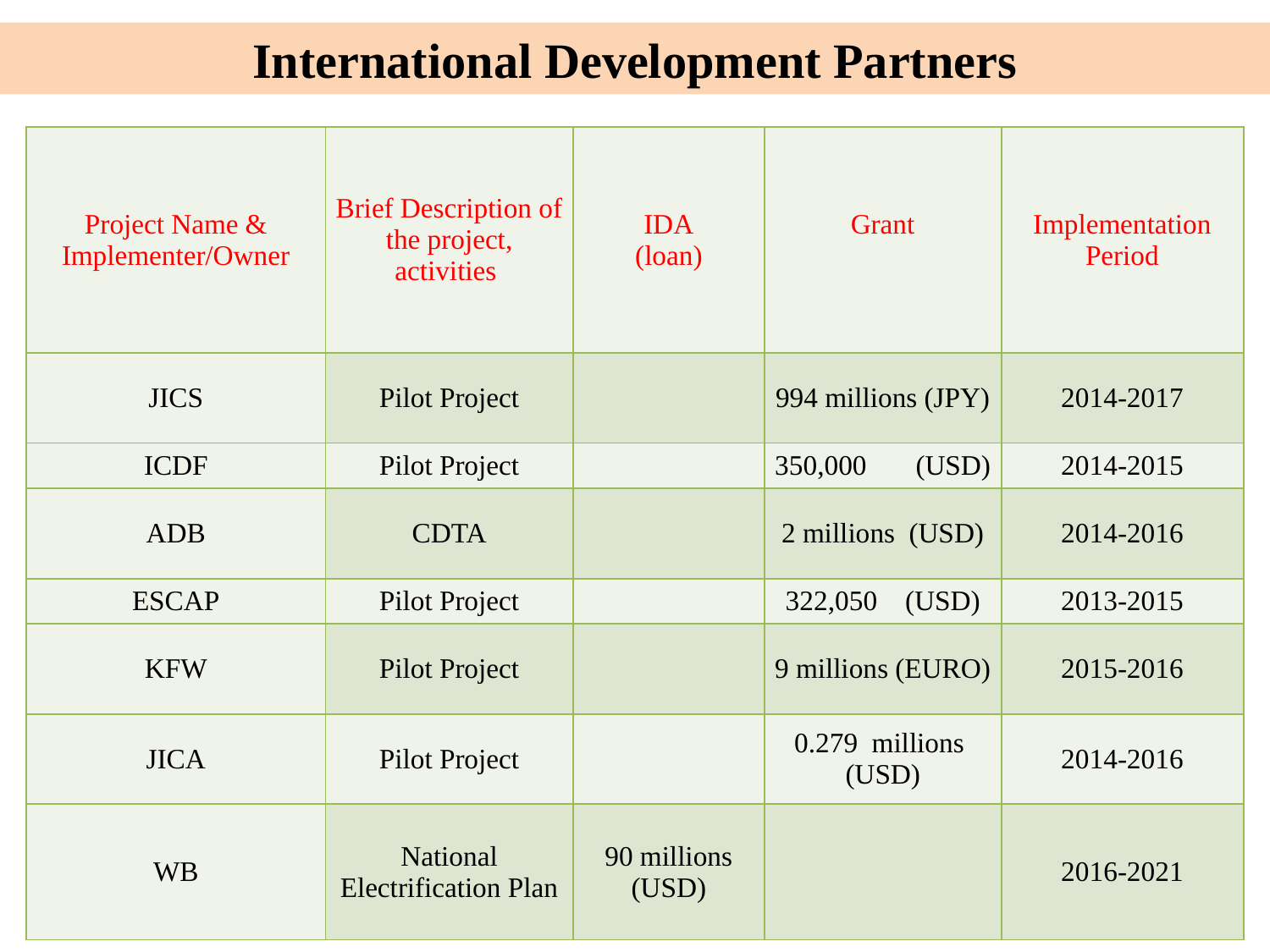

International Development Partners
| Project Name & Implementer/Owner | Brief Description of the project, activities | IDA (loan) | Grant | Implementation Period |
| --- | --- | --- | --- | --- |
| JICS | Pilot Project |  | 994 millions (JPY) | 2014-2017 |
| ICDF | Pilot Project |  | 350,000 (USD) | 2014-2015 |
| ADB | CDTA |  | 2 millions (USD) | 2014-2016 |
| ESCAP | Pilot Project |  | 322,050 (USD) | 2013-2015 |
| KFW | Pilot Project |  | 9 millions (EURO) | 2015-2016 |
| JICA | Pilot Project |  | 0.279 millions (USD) | 2014-2016 |
| WB | National Electrification Plan | 90 millions (USD) |  | 2016-2021 |
7